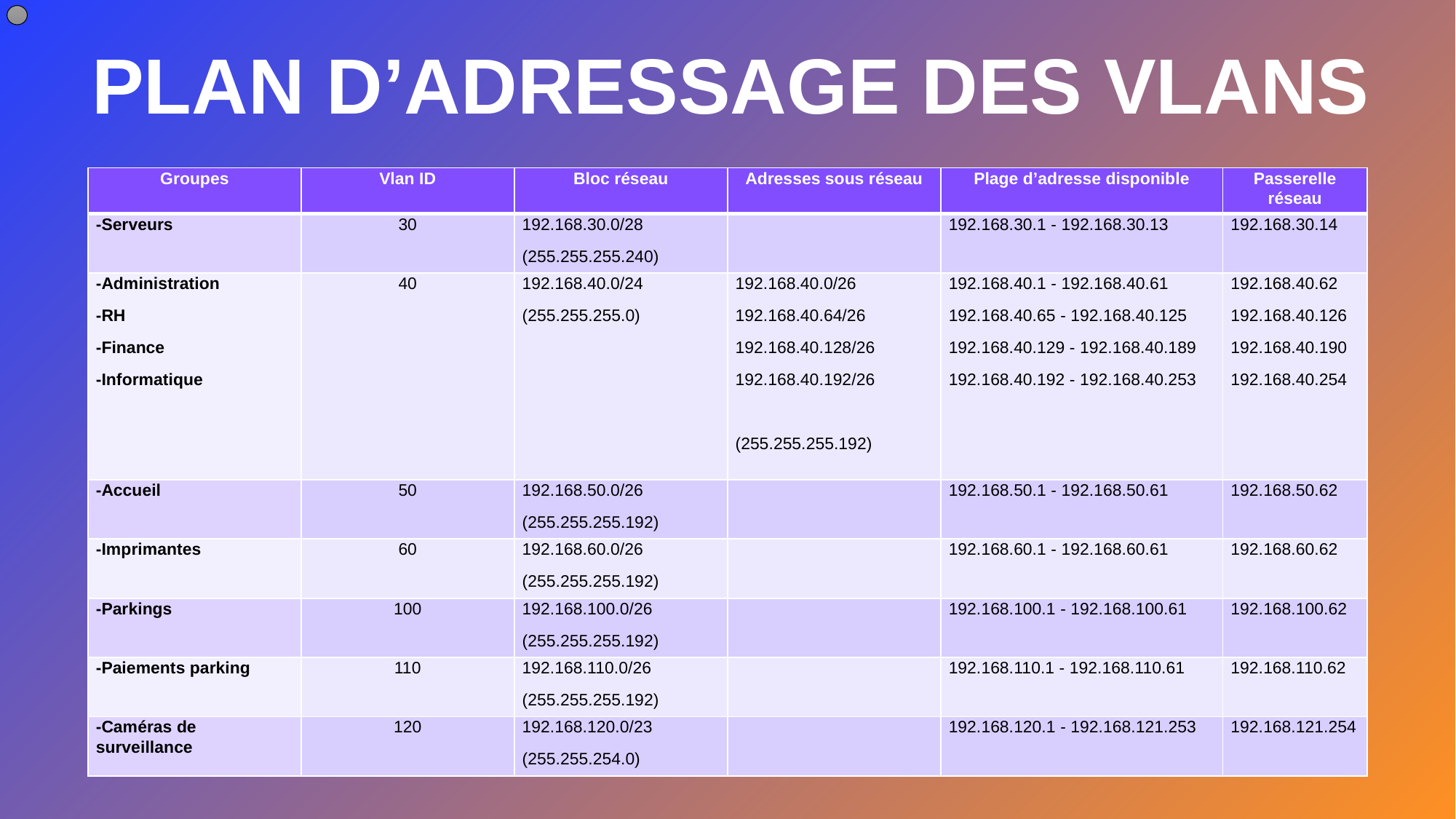

Plan d’adressage des Vlans
| Groupes | Vlan ID | Bloc réseau | Adresses sous réseau | Plage d’adresse disponible | Passerelle réseau |
| --- | --- | --- | --- | --- | --- |
| -Serveurs | 30 | 192.168.30.0/28 (255.255.255.240) |  | 192.168.30.1 - 192.168.30.13 | 192.168.30.14 |
| -Administration -RH -Finance -Informatique | 40 | 192.168.40.0/24 (255.255.255.0) | 192.168.40.0/26 192.168.40.64/26 192.168.40.128/26 192.168.40.192/26   (255.255.255.192) | 192.168.40.1 - 192.168.40.61 192.168.40.65 - 192.168.40.125 192.168.40.129 - 192.168.40.189 192.168.40.192 - 192.168.40.253 | 192.168.40.62 192.168.40.126 192.168.40.190 192.168.40.254 |
| -Accueil | 50 | 192.168.50.0/26 (255.255.255.192) |  | 192.168.50.1 - 192.168.50.61 | 192.168.50.62 |
| -Imprimantes | 60 | 192.168.60.0/26 (255.255.255.192) |  | 192.168.60.1 - 192.168.60.61 | 192.168.60.62 |
| -Parkings | 100 | 192.168.100.0/26 (255.255.255.192) |  | 192.168.100.1 - 192.168.100.61 | 192.168.100.62 |
| -Paiements parking | 110 | 192.168.110.0/26 (255.255.255.192) |  | 192.168.110.1 - 192.168.110.61 | 192.168.110.62 |
| -Caméras de surveillance | 120 | 192.168.120.0/23 (255.255.254.0) |  | 192.168.120.1 - 192.168.121.253 | 192.168.121.254 |